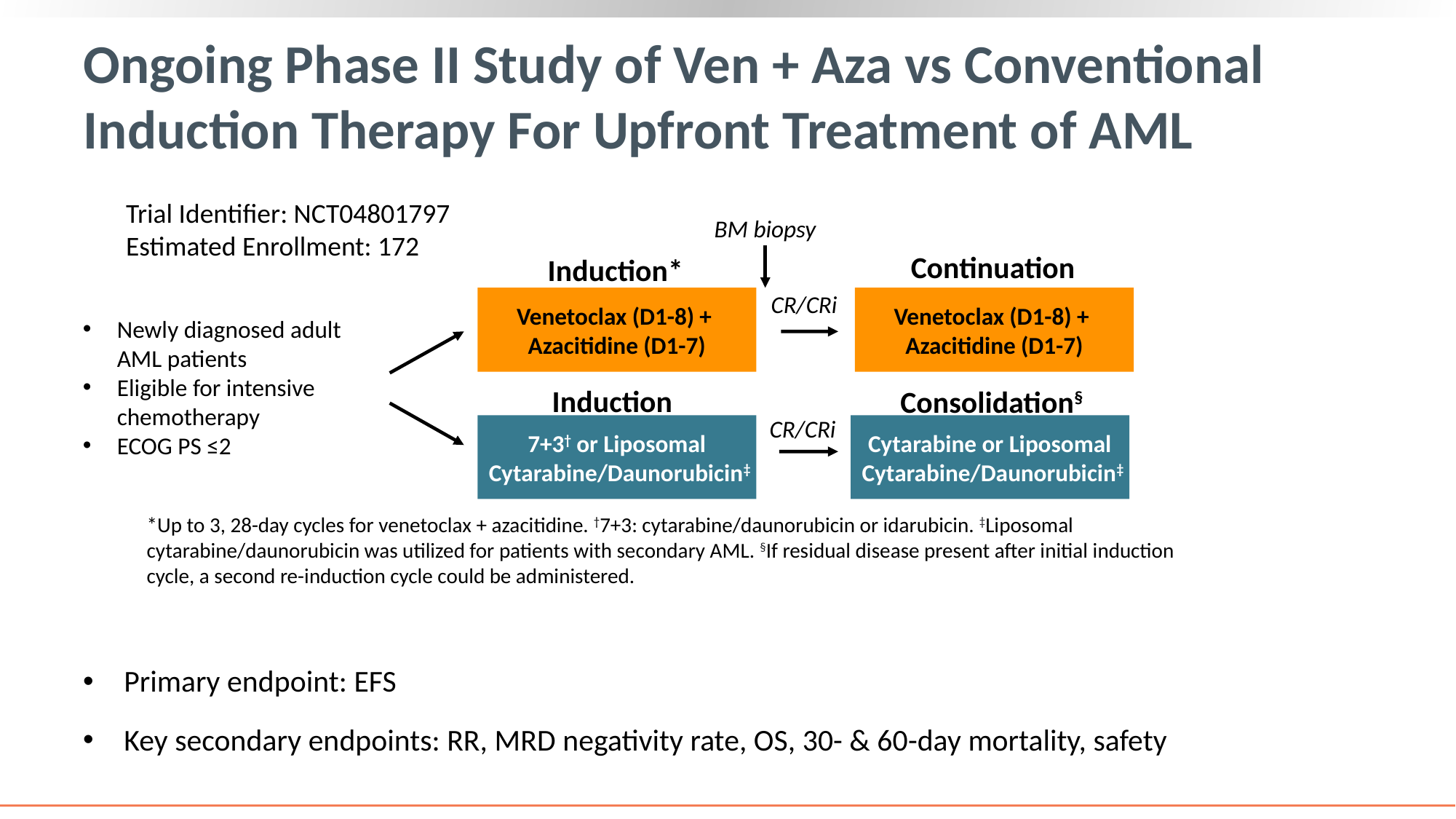

# Ongoing Phase II Study of Ven + Aza vs Conventional Induction Therapy For Upfront Treatment of AML
Trial Identifier: NCT04801797
Estimated Enrollment: 172
BM biopsy
Continuation
Induction*
CR/CRi
Venetoclax (D1-8) +
Azacitidine (D1-7)
Venetoclax (D1-8) +
Azacitidine (D1-7)
Newly diagnosed adult AML patients
Eligible for intensive chemotherapy
ECOG PS ≤2

Induction
Consolidation§

CR/CRi
7+3† or Liposomal
 Cytarabine/Daunorubicin‡
Cytarabine or Liposomal
 Cytarabine/Daunorubicin‡

*Up to 3, 28-day cycles for venetoclax + azacitidine. †7+3: cytarabine/daunorubicin or idarubicin. ‡Liposomal cytarabine/daunorubicin was utilized for patients with secondary AML. §If residual disease present after initial induction cycle, a second re-induction cycle could be administered.
Primary endpoint: EFS
Key secondary endpoints: RR, MRD negativity rate, OS, 30- & 60-day mortality, safety